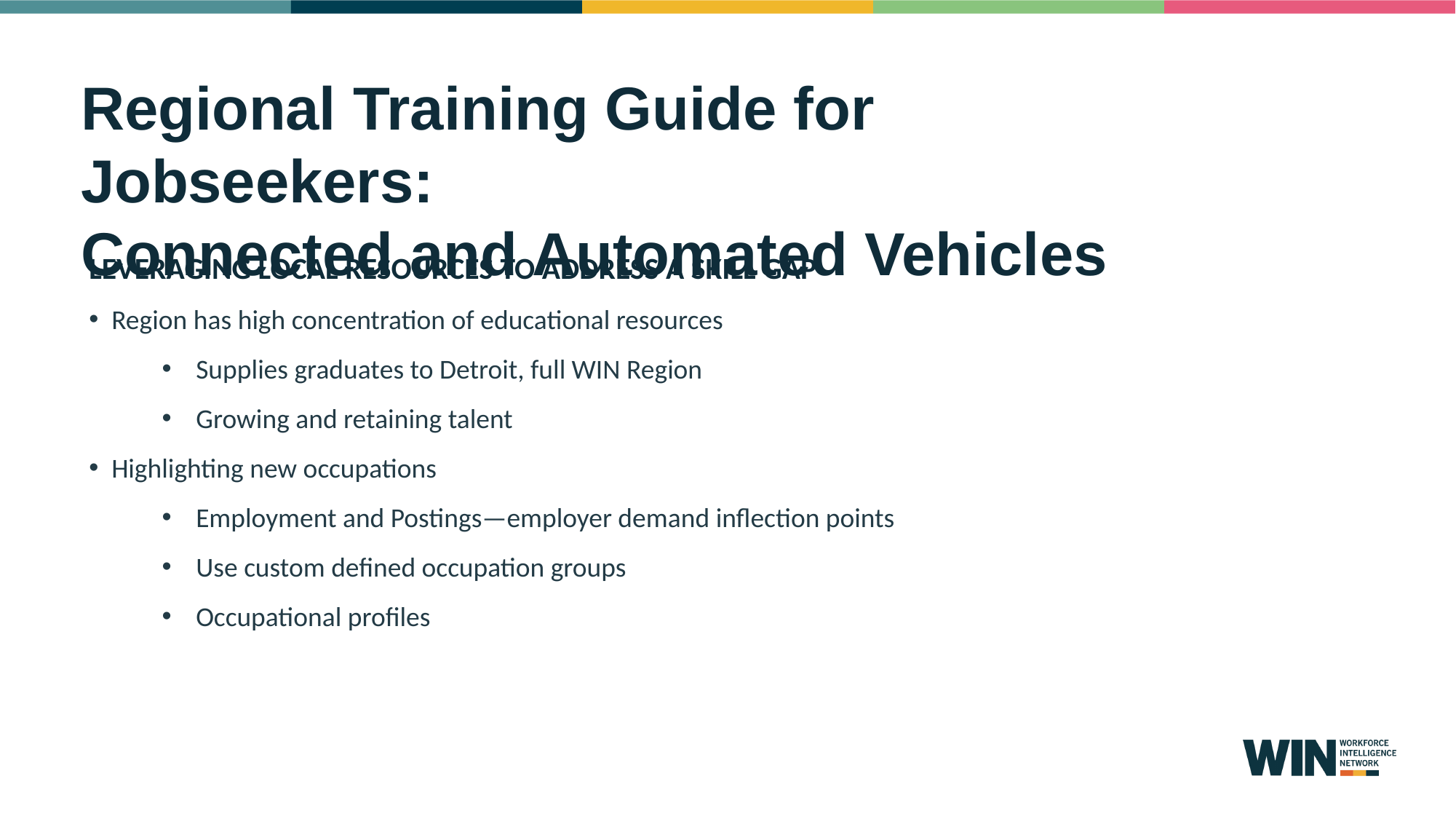

Regional Training Guide for Jobseekers:
Connected and Automated Vehicles
LEVERAGING LOCAL RESOURCES TO ADDRESS A SKILL GAP
Region has high concentration of educational resources
Supplies graduates to Detroit, full WIN Region
Growing and retaining talent
Highlighting new occupations
Employment and Postings—employer demand inflection points
Use custom defined occupation groups
Occupational profiles